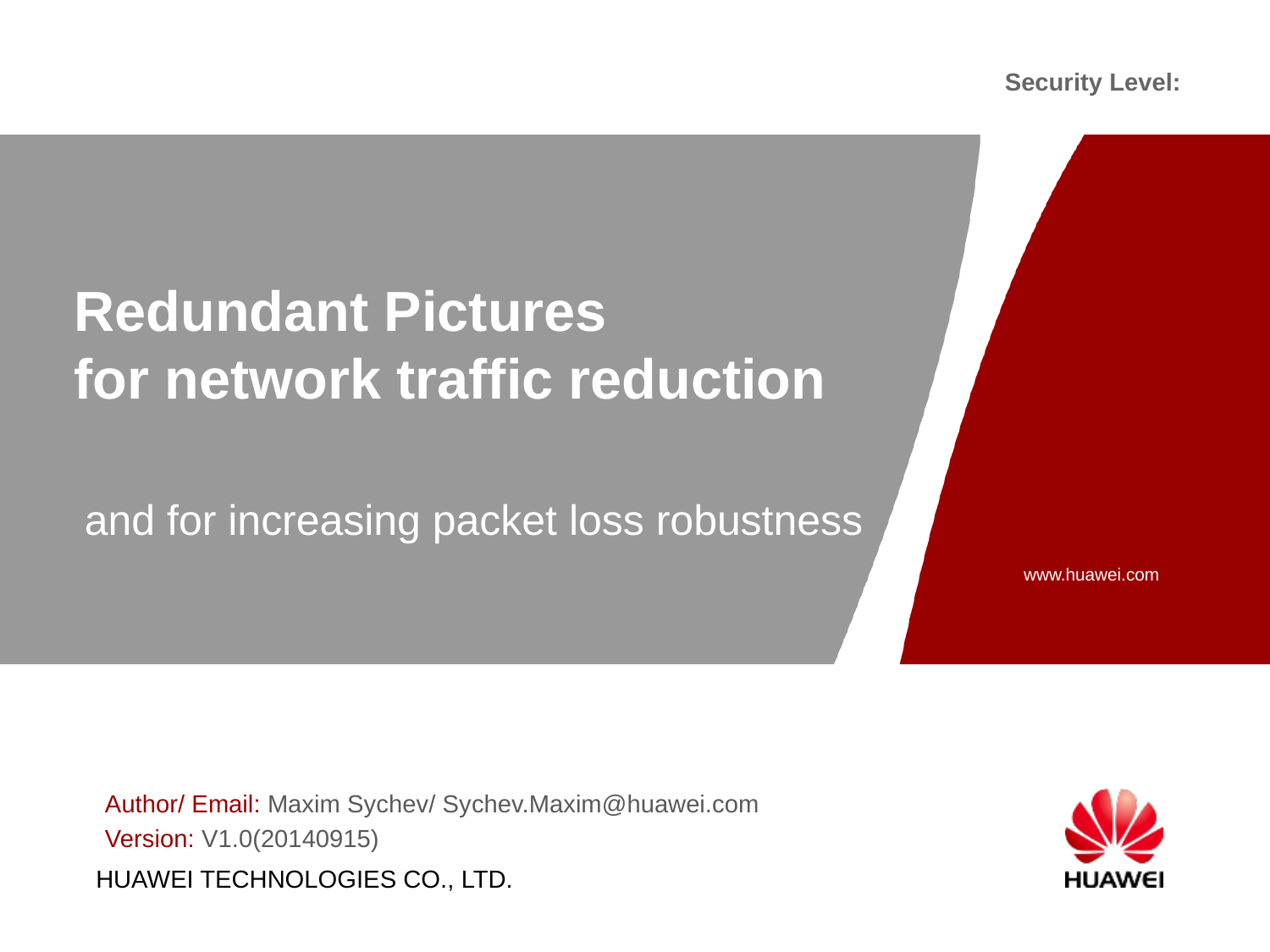

# Redundant Pictures for network traffic reduction
and for increasing packet loss robustness
Author/ Email: Maxim Sychev/ Sychev.Maxim@huawei.com
Version: V1.0(20140915)